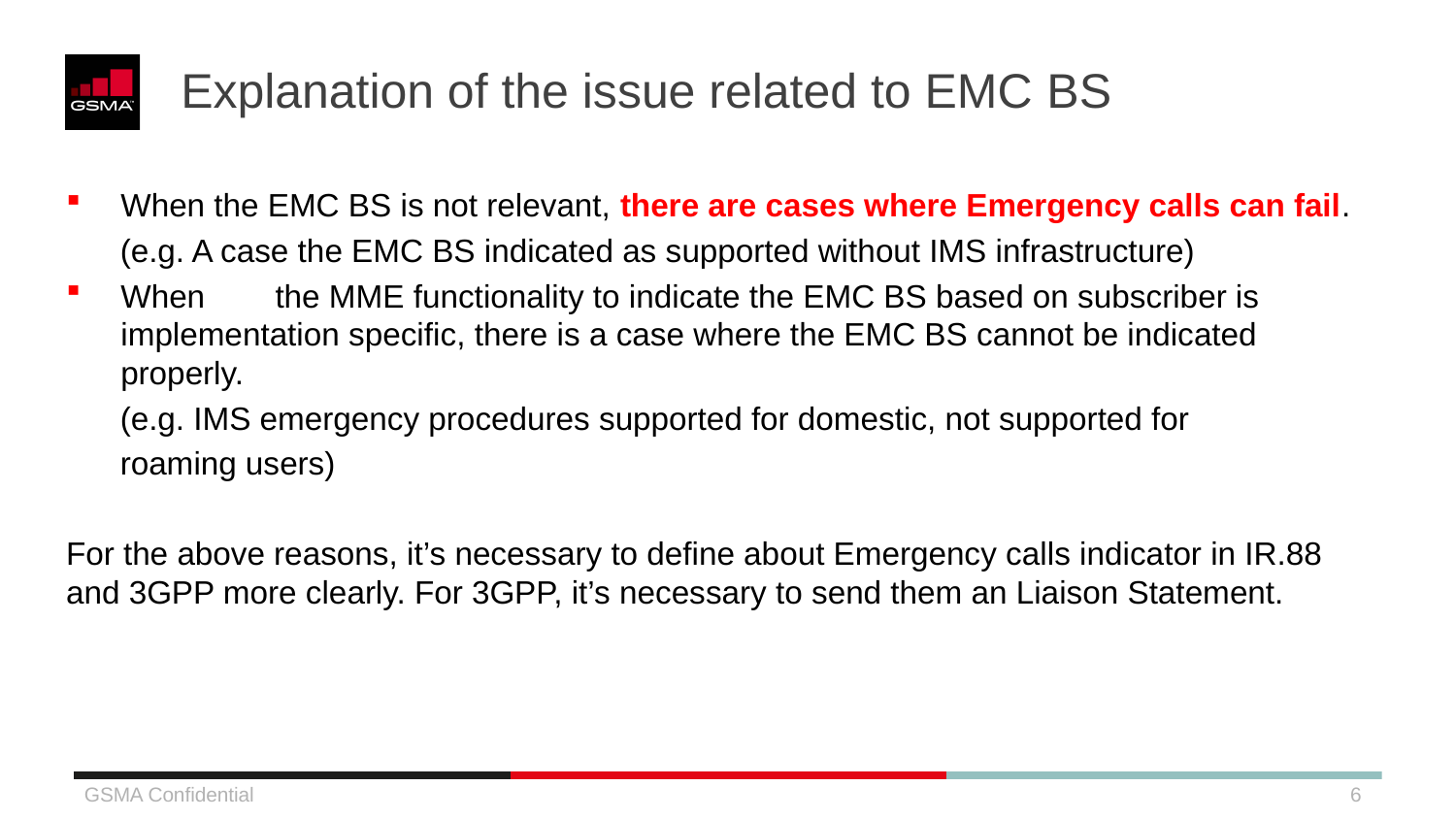

# Explanation of the issue related to EMC BS

When the EMC BS is not relevant, there are cases where Emergency calls can fail.
      (e.g. A case the EMC BS indicated as supported without IMS infrastructure)
When	 the MME functionality to indicate the EMC BS based on subscriber is implementation specific, there is a case where the EMC BS cannot be indicated properly.
      (e.g. IMS emergency procedures supported for domestic, not supported for
      roaming users)

For the above reasons, it’s necessary to define about Emergency calls indicator in IR.88 and 3GPP more clearly. For 3GPP, it’s necessary to send them an Liaison Statement.
GSMA Confidential
6